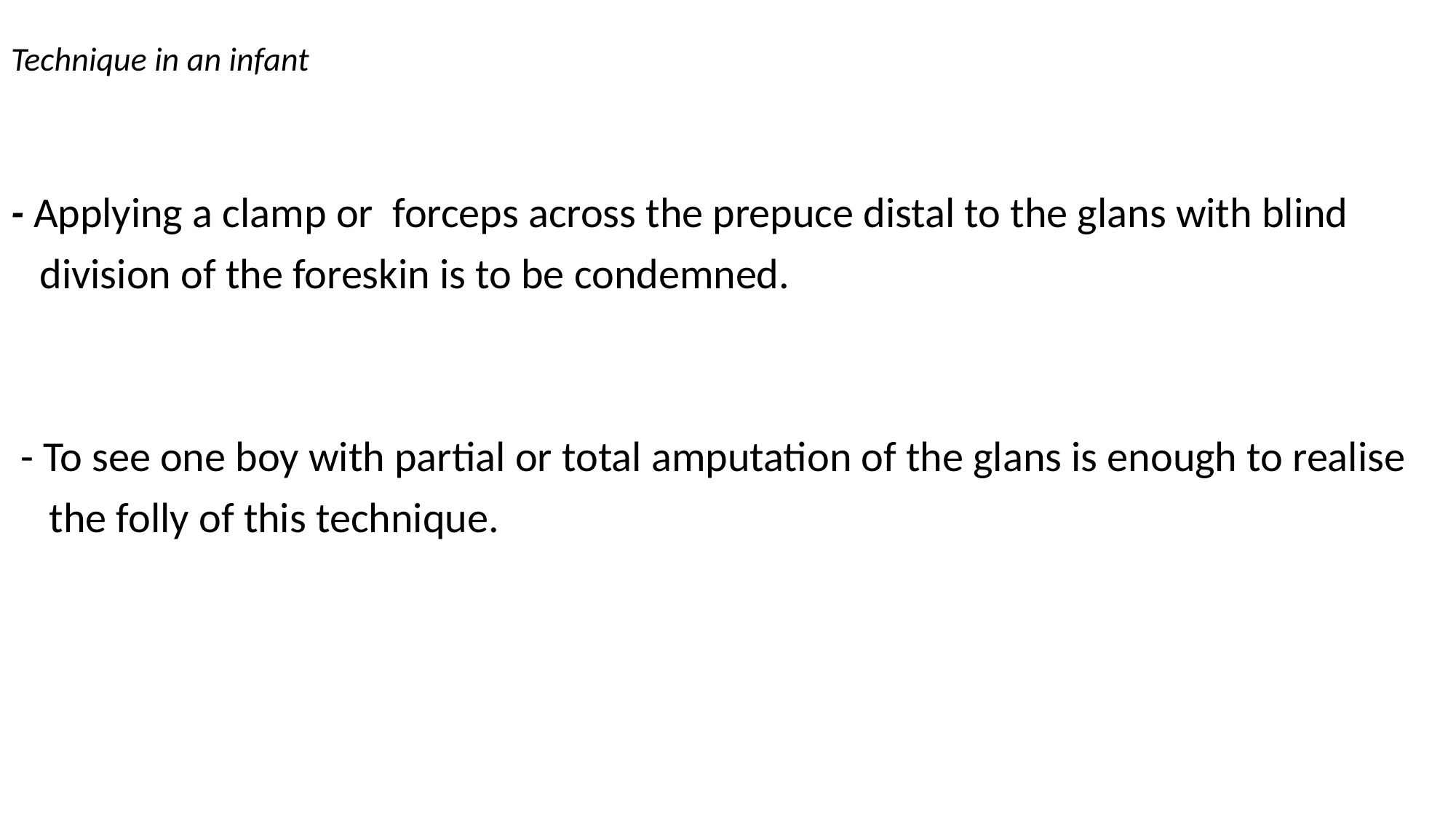

# Technique in an infant

- Applying a clamp or  forceps across the prepuce distal to the glans with blind
   division of the foreskin is to be condemned.

 - To see one boy with partial or total amputation of the glans is enough to realise
    the folly of this technique.